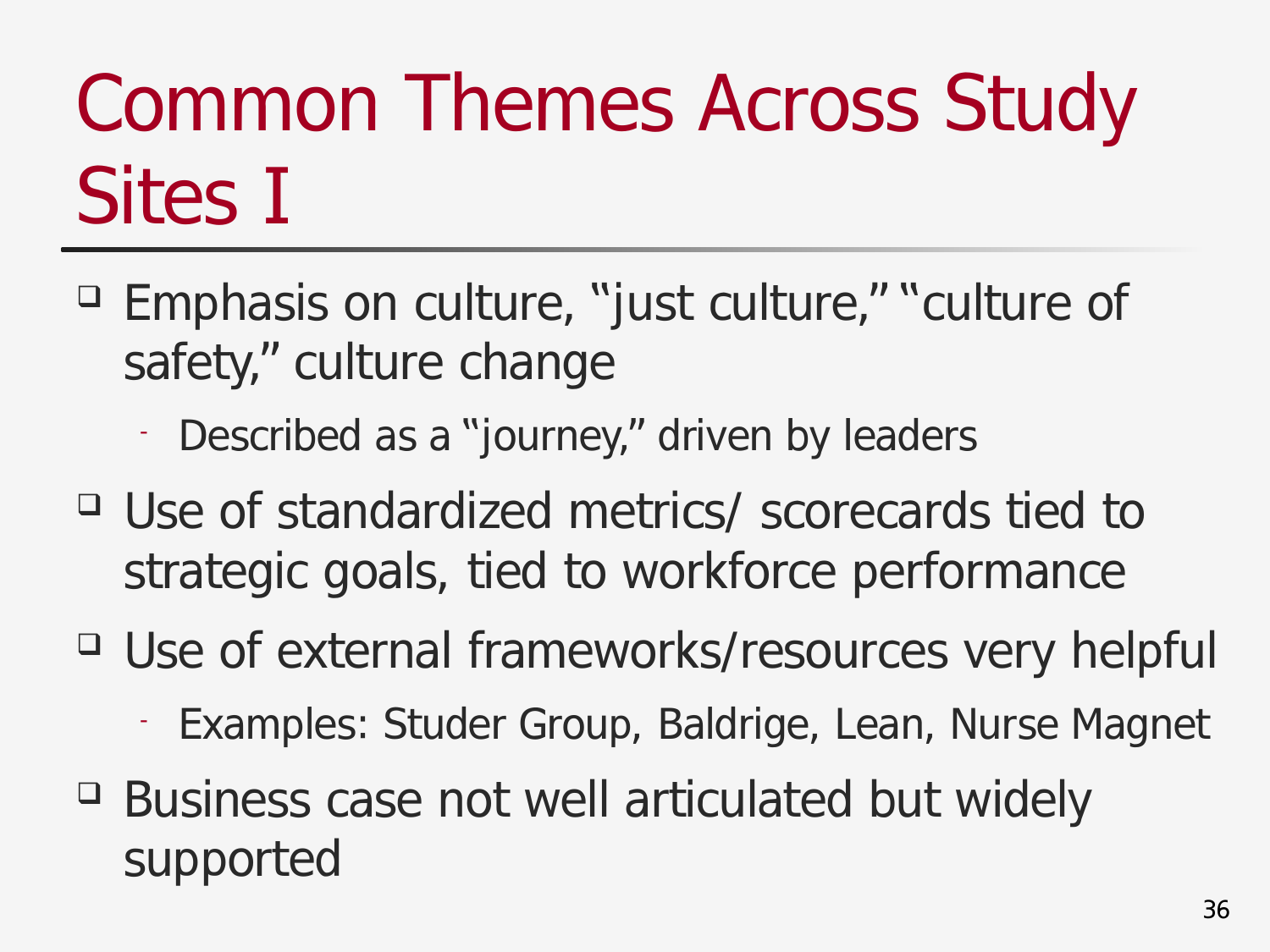

# Common Themes Across Study Sites I
Emphasis on culture, “just culture,” “culture of safety,” culture change
Described as a “journey,” driven by leaders
Use of standardized metrics/ scorecards tied to strategic goals, tied to workforce performance
Use of external frameworks/resources very helpful
Examples: Studer Group, Baldrige, Lean, Nurse Magnet
Business case not well articulated but widely supported

36